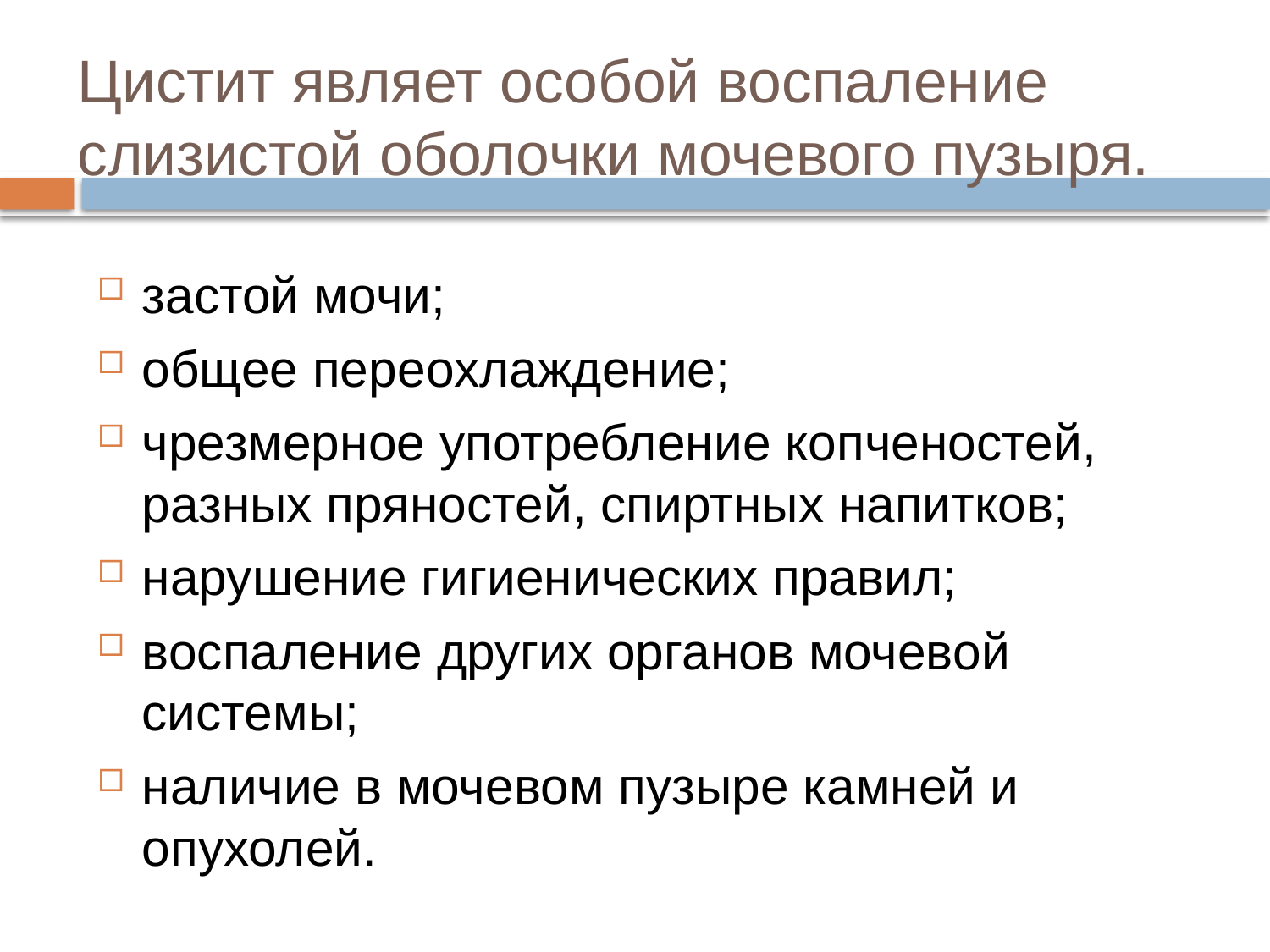

# Цистит являет особой воспаление слизистой оболочки мочевого пузыря.
застой мочи;
общее переохлаждение;
чрезмерное употребление копченостей, разных пряностей, спиртных напитков;
нарушение гигиенических правил;
воспаление других органов мочевой системы;
наличие в мочевом пузыре камней и опухолей.